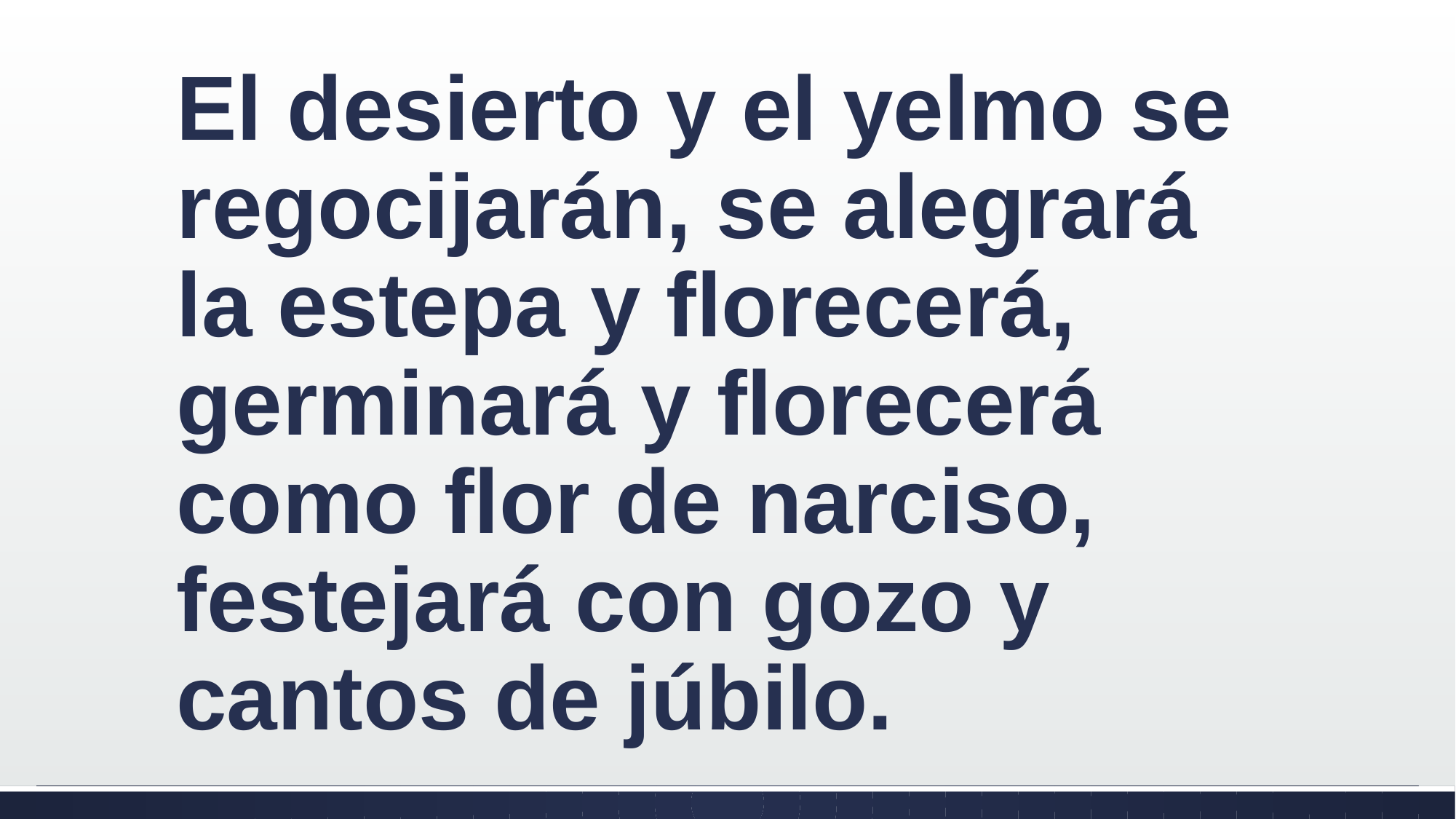

#
El desierto y el yelmo se regocijarán, se alegrará la estepa y florecerá, germinará y florecerá como flor de narciso, festejará con gozo y cantos de júbilo.